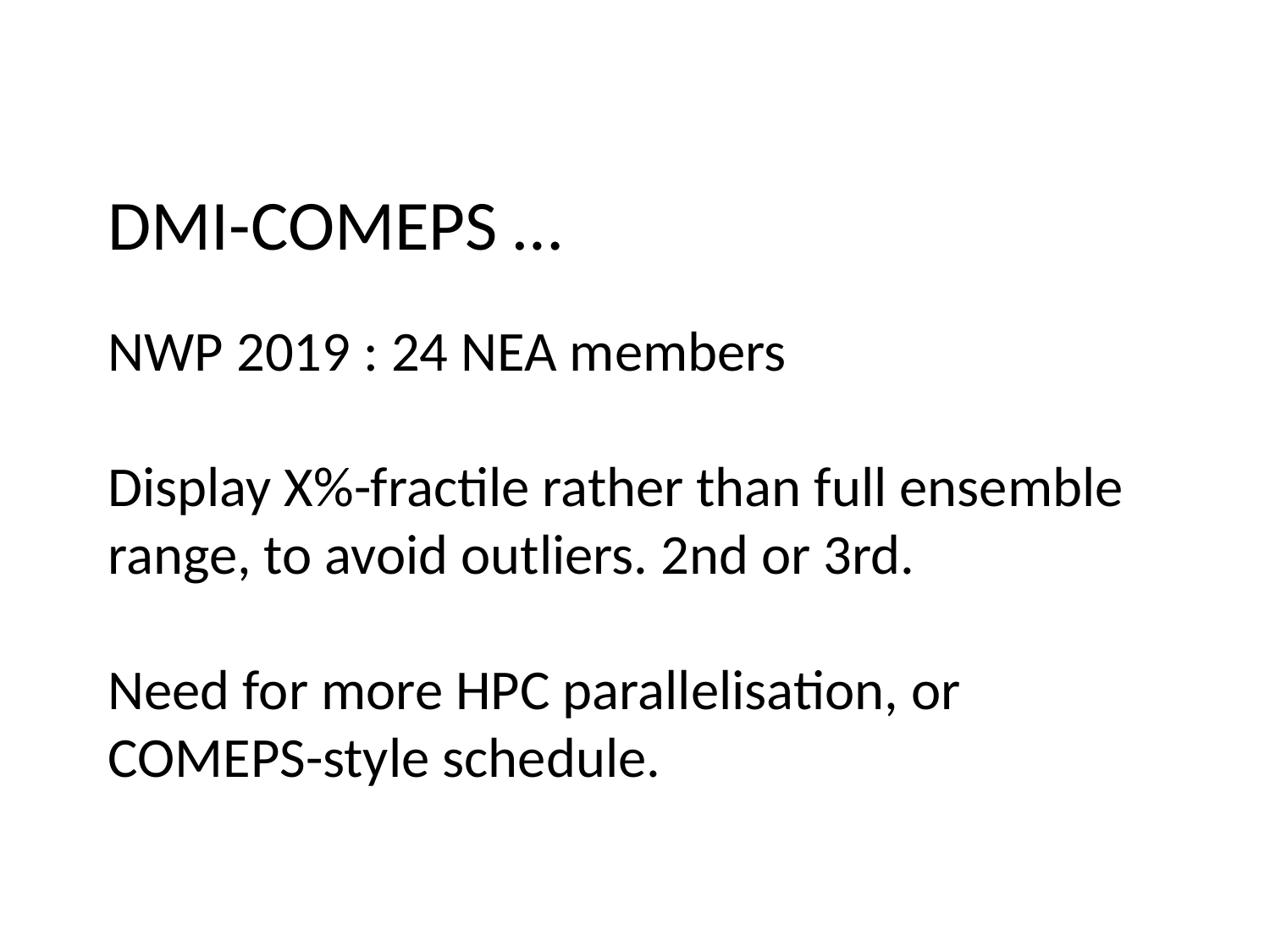

# DMI-COMEPS … NWP 2019 : 24 NEA members Display X%-fractile rather than full ensemble range, to avoid outliers. 2nd or 3rd. Need for more HPC parallelisation, or COMEPS-style schedule.